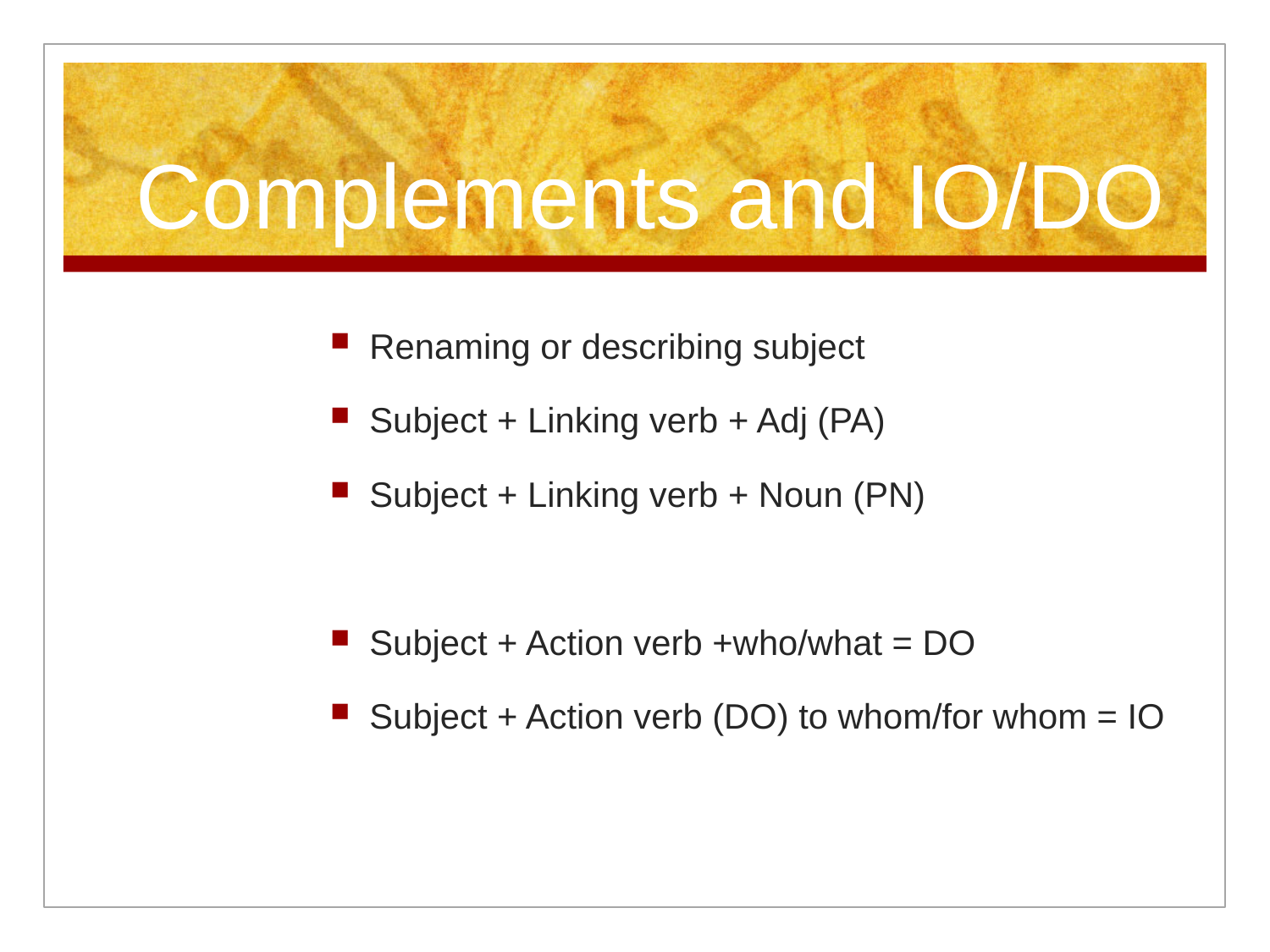

# Complements and IO/DO
Renaming or describing subject
Subject + Linking verb + Adj (PA)
Subject + Linking verb + Noun (PN)

Subject + Action verb +who/what = DO
Subject + Action verb (DO) to whom/for whom = IO